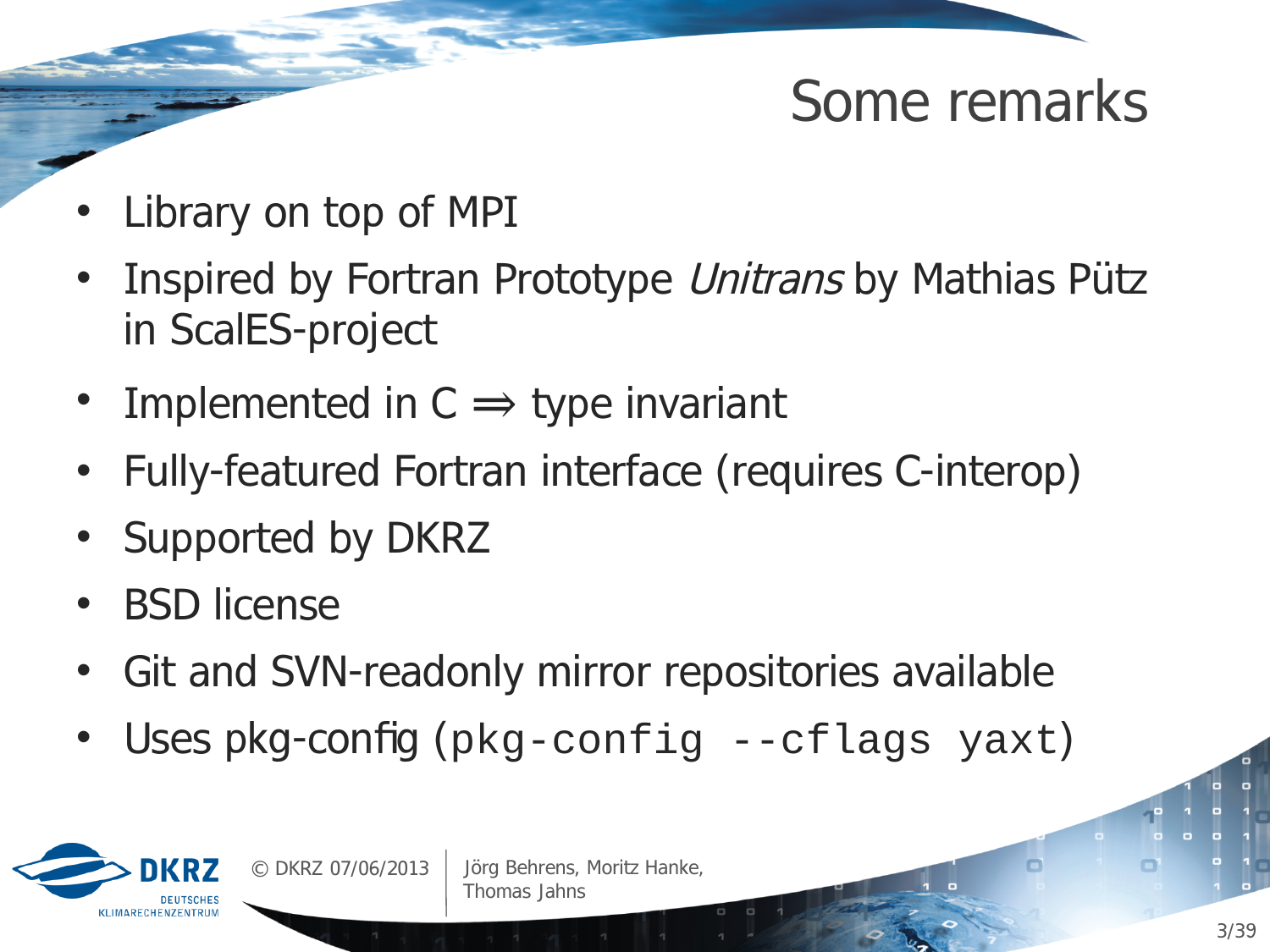

# Some remarks
Library on top of MPI
Inspired by Fortran Prototype Unitrans by Mathias Pütz in ScalES-project
Implemented in C ⇒ type invariant
Fully-featured Fortran interface (requires C-interop)
Supported by DKRZ
BSD license
Git and SVN-readonly mirror repositories available
Uses pkg-config (pkg-config --cflags yaxt)
Jörg Behrens, Moritz Hanke, Thomas Jahns
07/06/2013
3